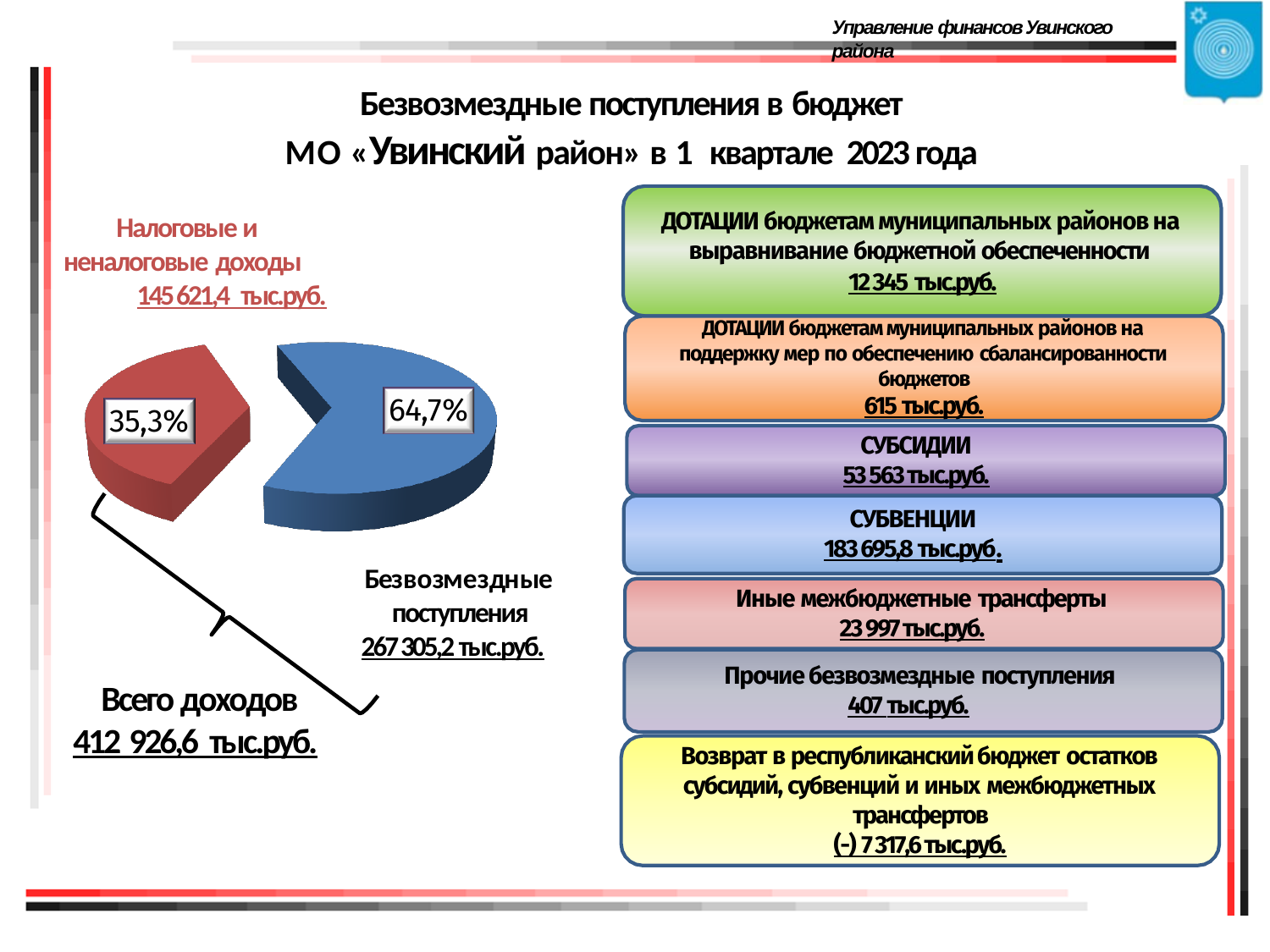

Управление финансов Увинского района

# Безвозмездные поступления в бюджет
МО «Увинский район» в 1  квартале  2023 года

ДОТАЦИИ бюджетам муниципальных районов на  выравнивание бюджетной обеспеченности
12 345 тыс.руб.
Налоговые и  неналоговые доходы
145 621,4  тыс.руб.

ДОТАЦИИ бюджетам муниципальных районов на  поддержку мер по обеспечению сбалансированности  бюджетов
615 тыс.руб.

64,7%

35,3%

СУБСИДИИ
53 563 тыс.руб.
СУБВЕНЦИИ
183 695,8 тыс.руб.

Безвозмездные  поступления
267 305,2 тыс.руб.

Иные межбюджетные трансферты  23 997 тыс.руб.

Прочие безвозмездные поступления  407 тыс.руб.
Всего доходов   412  926,6  тыс.руб.

Возврат в республиканский бюджет остатков  субсидий, субвенций и иных межбюджетных  трансфертов
(-) 7 317,6 тыс.руб.